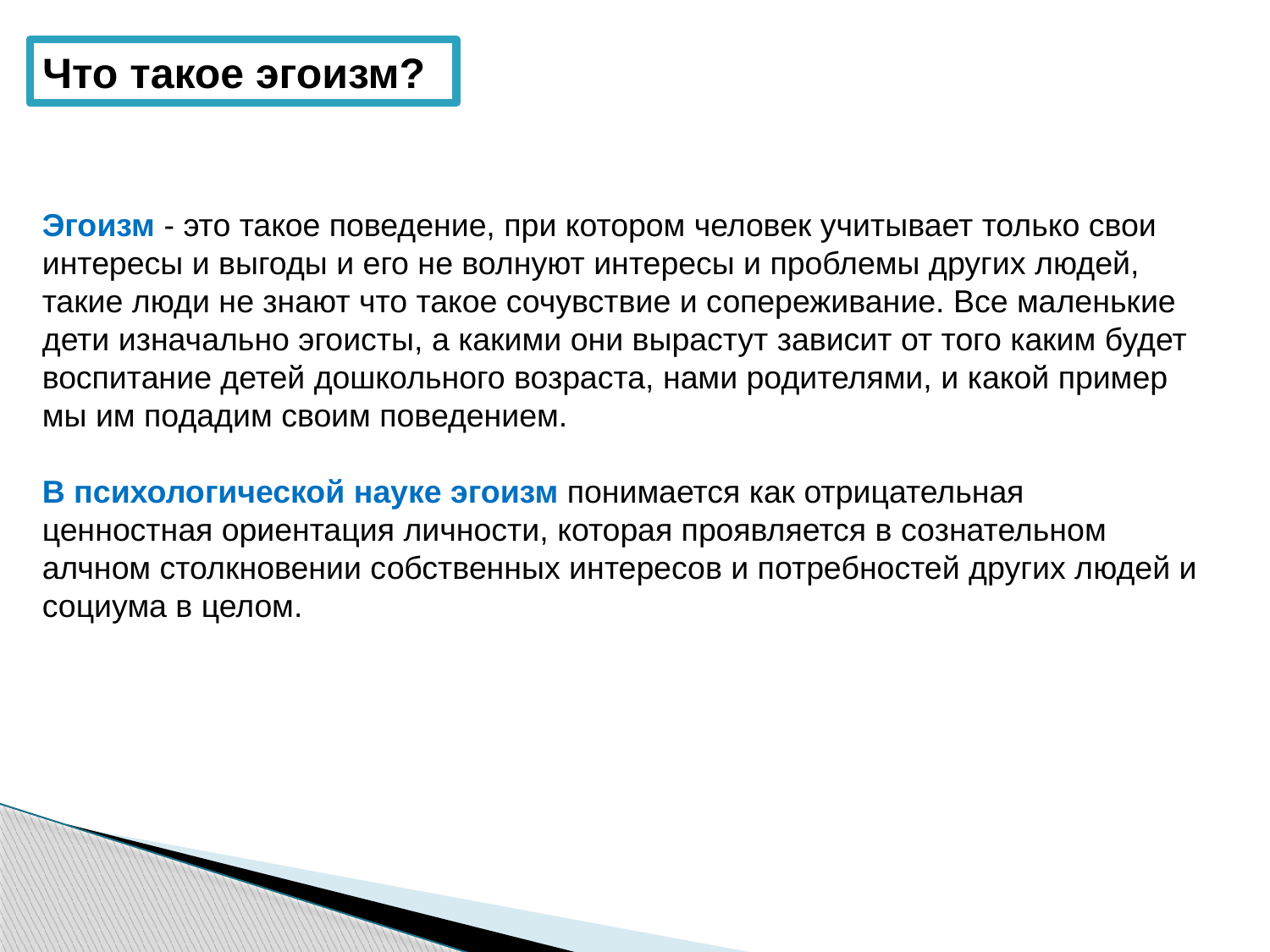

Что такое эгоизм?
Эгоизм - это такое поведение, при котором человек учитывает только свои интересы и выгоды и его не волнуют интересы и проблемы других людей, такие люди не знают что такое сочувствие и сопереживание. Все маленькие дети изначально эгоисты, а какими они вырастут зависит от того каким будет воспитание детей дошкольного возраста, нами родителями, и какой пример мы им подадим своим поведением.

В психологической науке эгоизм понимается как отрицательная ценностная ориентация личности, которая проявляется в сознательном алчном столкновении собственных интересов и потребностей других людей и социума в целом.